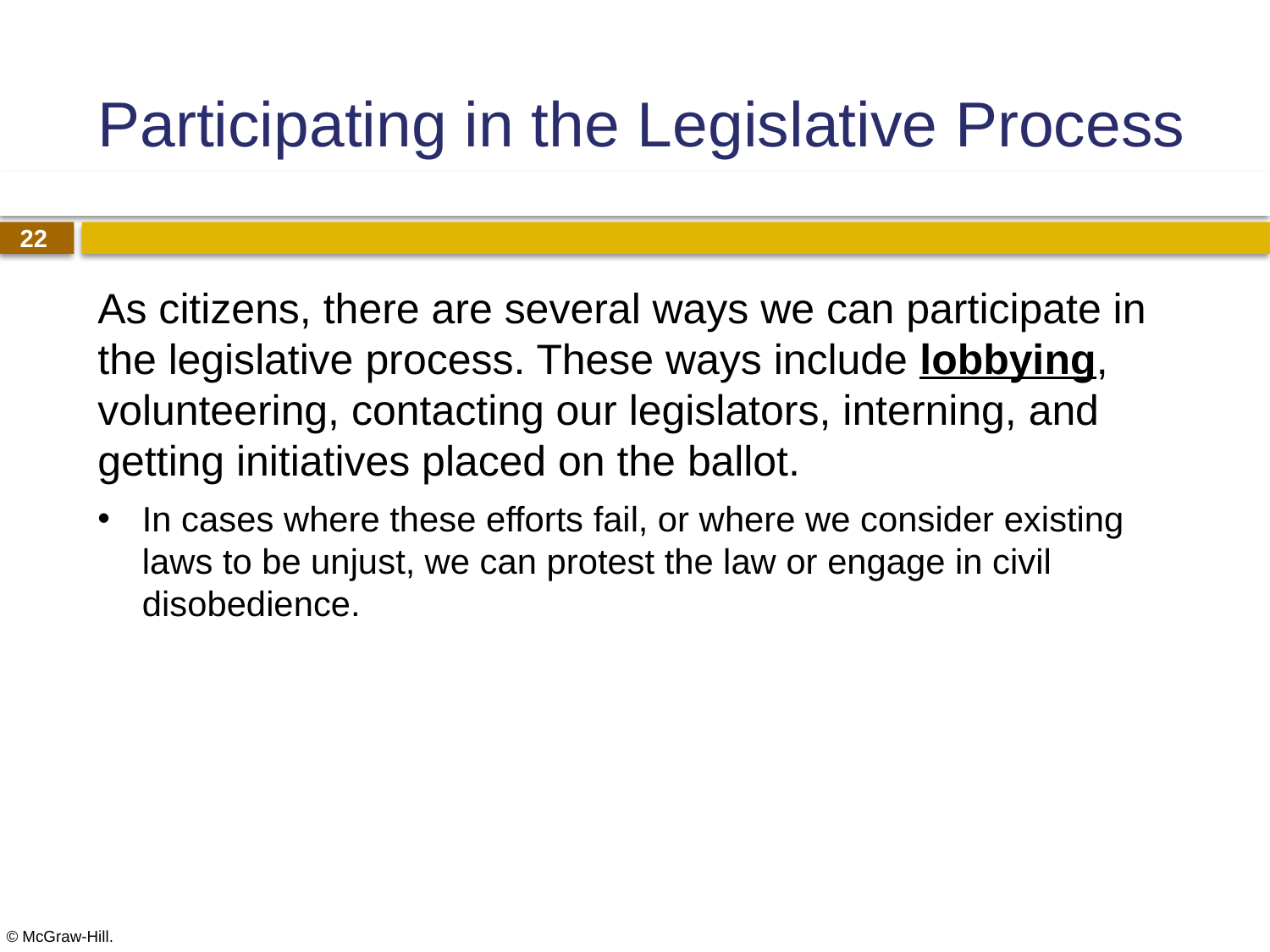

# Participating in the Legislative Process
As citizens, there are several ways we can participate in the legislative process. These ways include lobbying, volunteering, contacting our legislators, interning, and getting initiatives placed on the ballot.
In cases where these efforts fail, or where we consider existing laws to be unjust, we can protest the law or engage in civil disobedience.